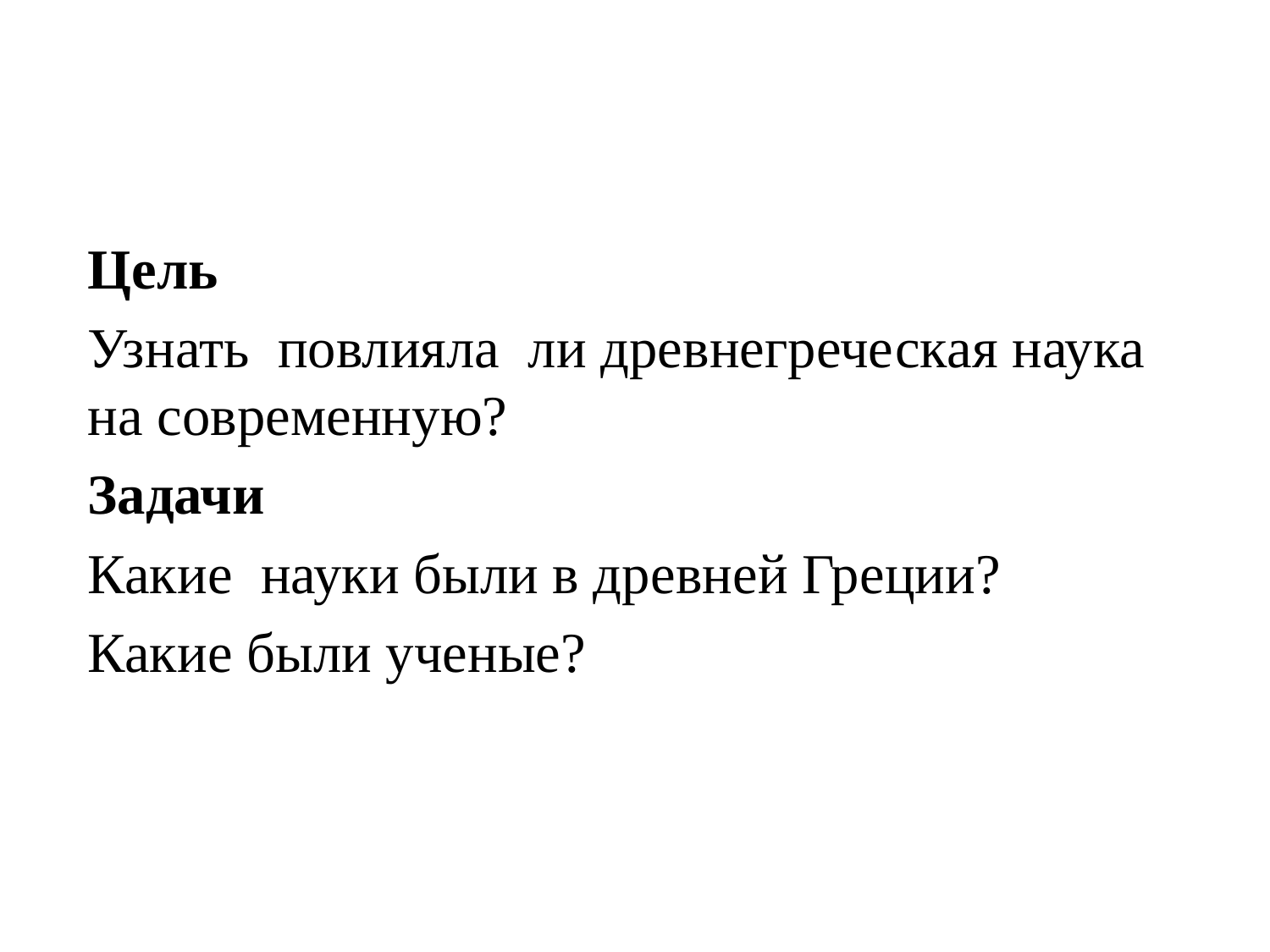

Цель
Узнать  повлияла  ли древнегреческая наука на современную?
Задачи
Какие  науки были в древней Греции?
Какие были ученые?